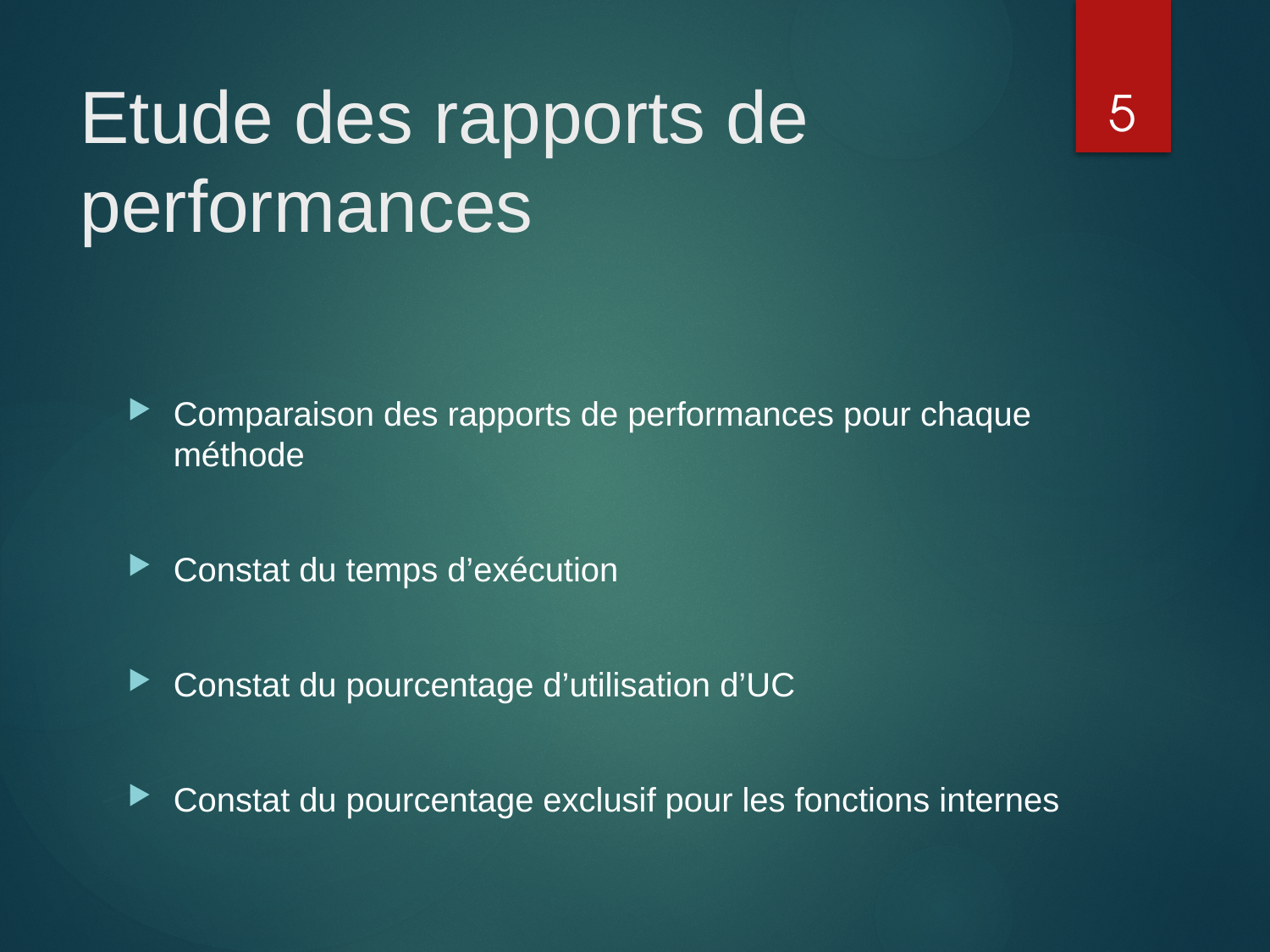

5
# Etude des rapports de performances
Comparaison des rapports de performances pour chaque méthode

Constat du temps d’exécution

Constat du pourcentage d’utilisation d’UC

Constat du pourcentage exclusif pour les fonctions internes